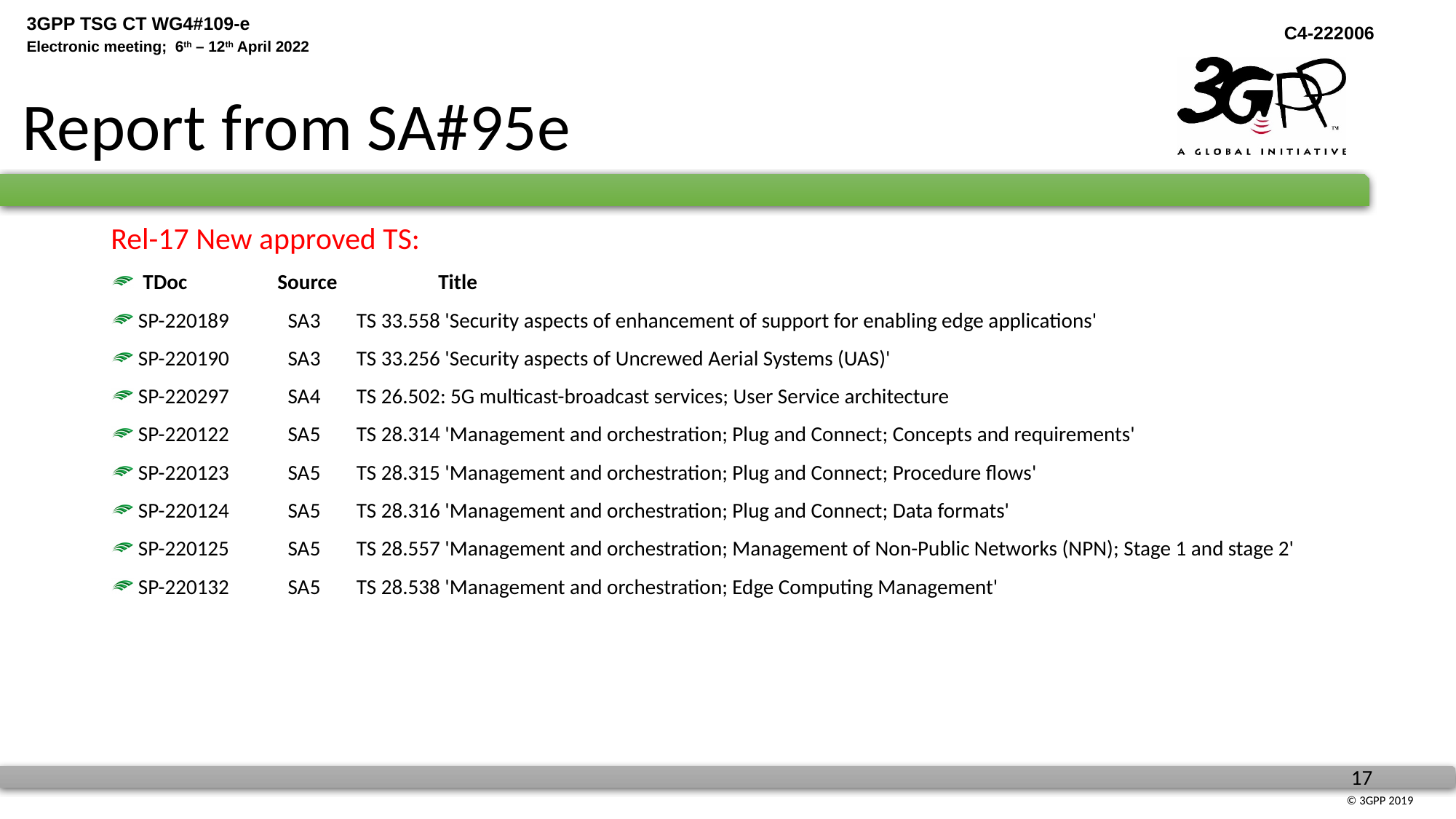

# Report from SA#95e
Rel-17 New approved TS:
 TDoc	Source	Title
SP-220189	SA3	TS 33.558 'Security aspects of enhancement of support for enabling edge applications'
SP-220190	SA3	TS 33.256 'Security aspects of Uncrewed Aerial Systems (UAS)'
SP-220297	SA4	TS 26.502: 5G multicast-broadcast services; User Service architecture
SP-220122	SA5	TS 28.314 'Management and orchestration; Plug and Connect; Concepts and requirements'
SP-220123	SA5	TS 28.315 'Management and orchestration; Plug and Connect; Procedure flows'
SP-220124	SA5	TS 28.316 'Management and orchestration; Plug and Connect; Data formats'
SP-220125	SA5	TS 28.557 'Management and orchestration; Management of Non-Public Networks (NPN); Stage 1 and stage 2'
SP-220132	SA5	TS 28.538 'Management and orchestration; Edge Computing Management'